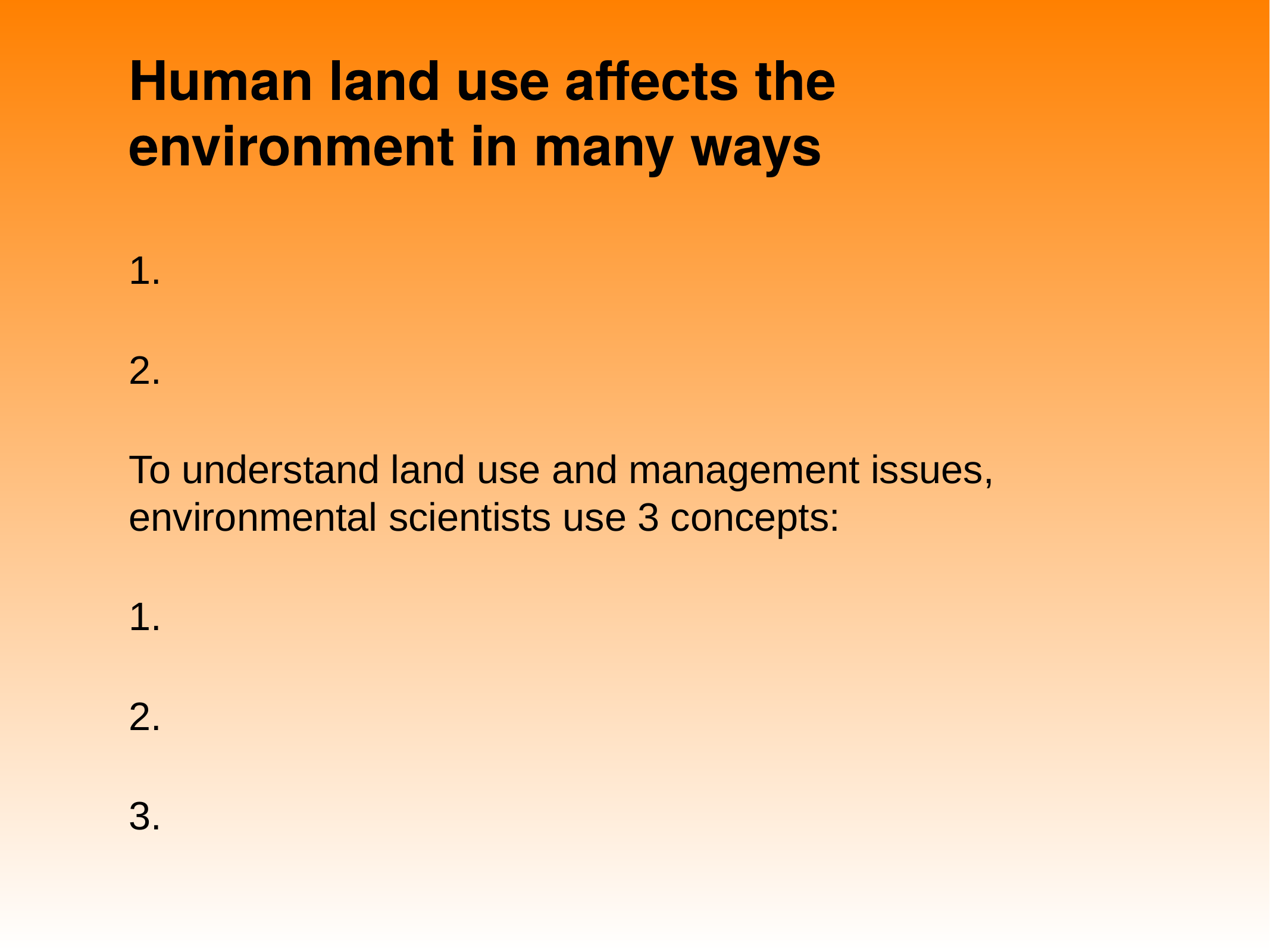

# Human land use affects the environment in many ways
1.
2.
To understand land use and management issues, environmental scientists use 3 concepts:
1.
2.
3.